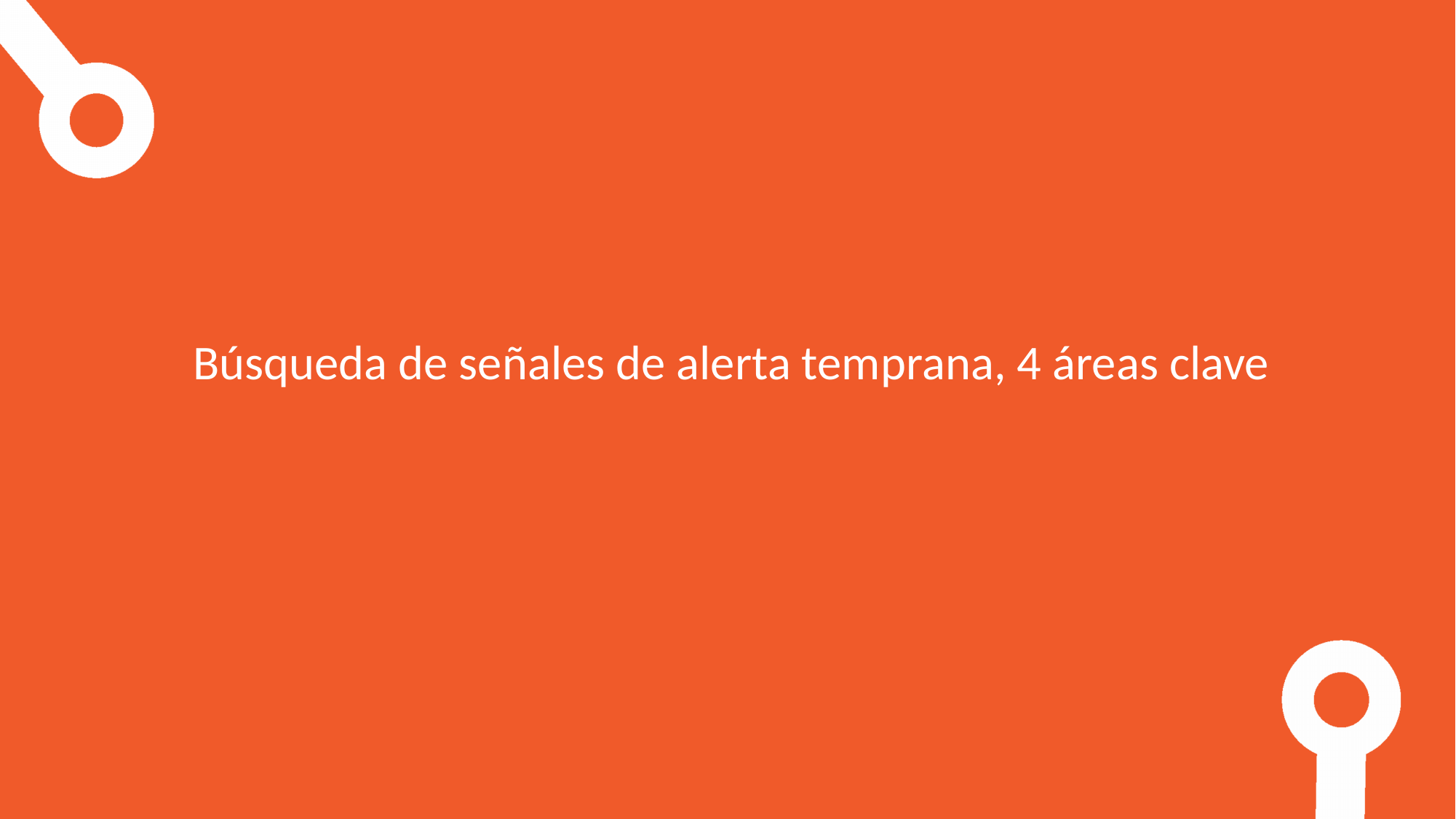

Búsqueda de señales de alerta temprana, 4 áreas clave